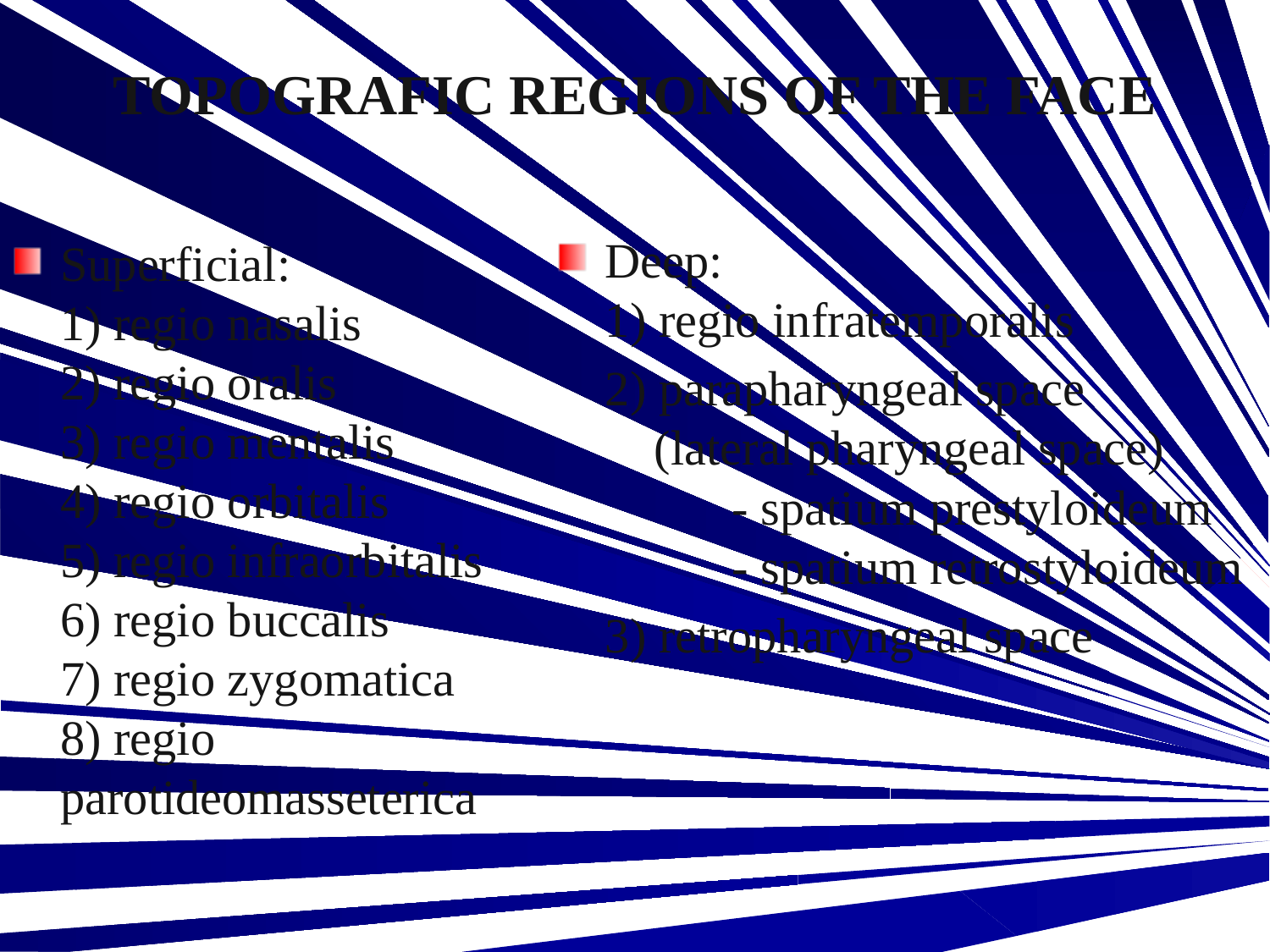

TOPOGRAFIC REGIONS OF THE FACE
Deep:
1) regio infratemporalis
	2) parapharyngeal space
    (lateral pharyngeal space)
	- spatium prestyloideum
	- spatium retrostyloideum
	3) retropharyngeal space
Superficial:
1) regio nasalis
2) regio oralis
3) regio mentalis
4) regio orbitalis
5) regio infraorbitalis
6) regio buccalis
7) regio zygomatica
8) regio parotideomasseterica